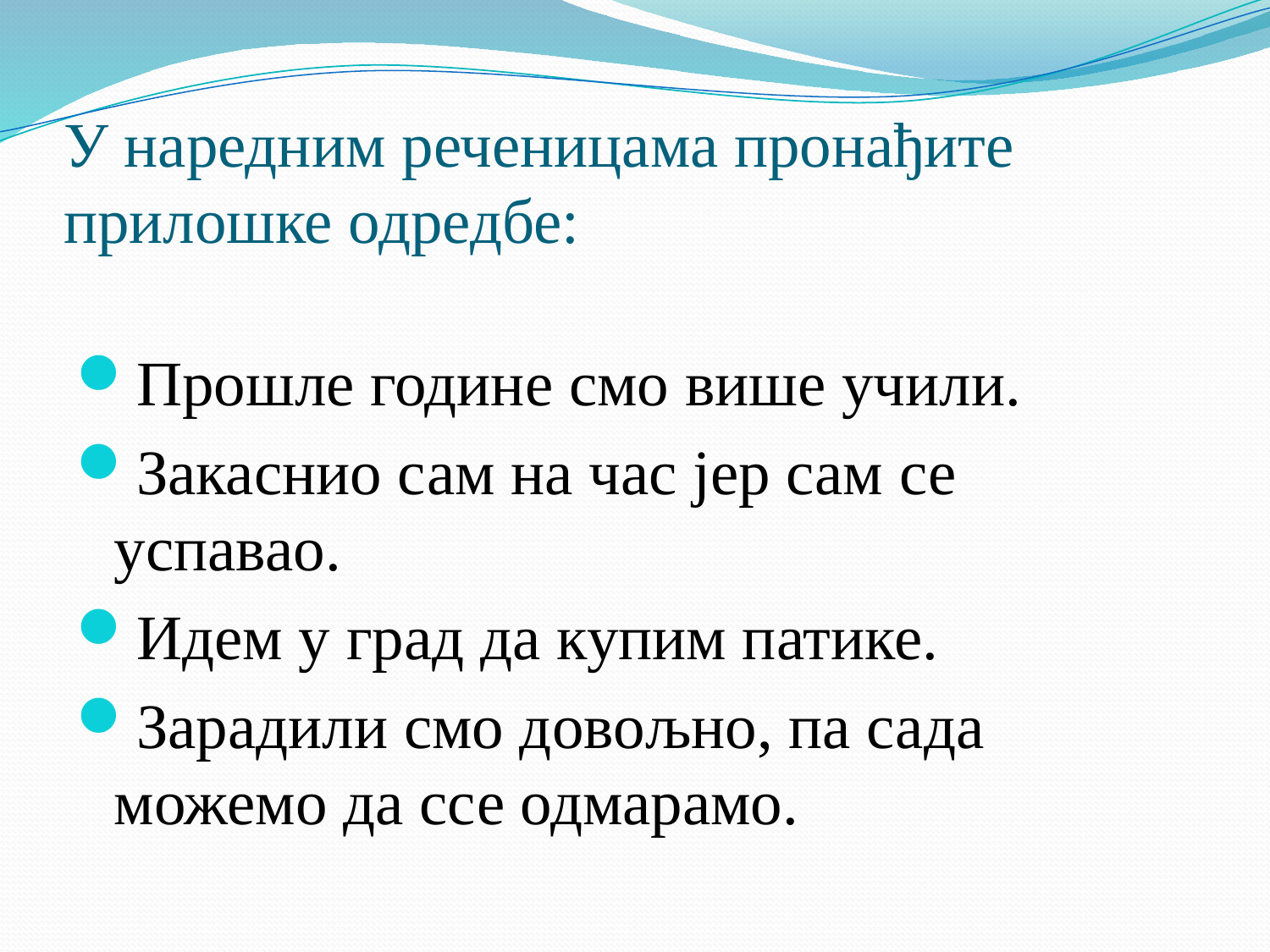

# У наредним реченицама пронађите прилошке одредбе:

Прошле године смо више учили.
Закаснио сам на час јер сам се успавао.
Идем у град да купим патике.
Зарадили смо довољно, па сада можемо да ссе одмарамо.